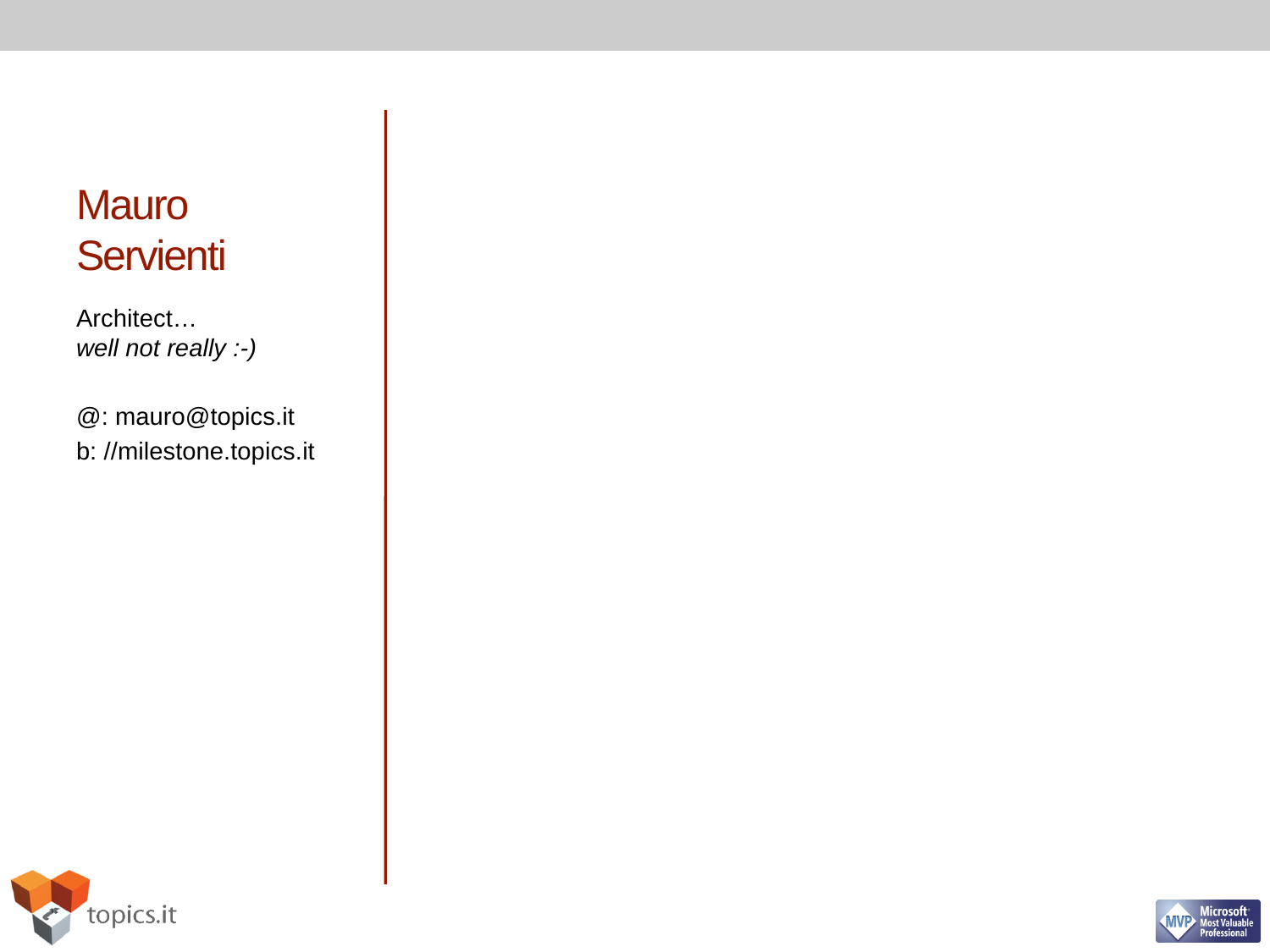

# Mauro Servienti

Architect…
well not really :-)

@: mauro@topics.it
b: //milestone.topics.it